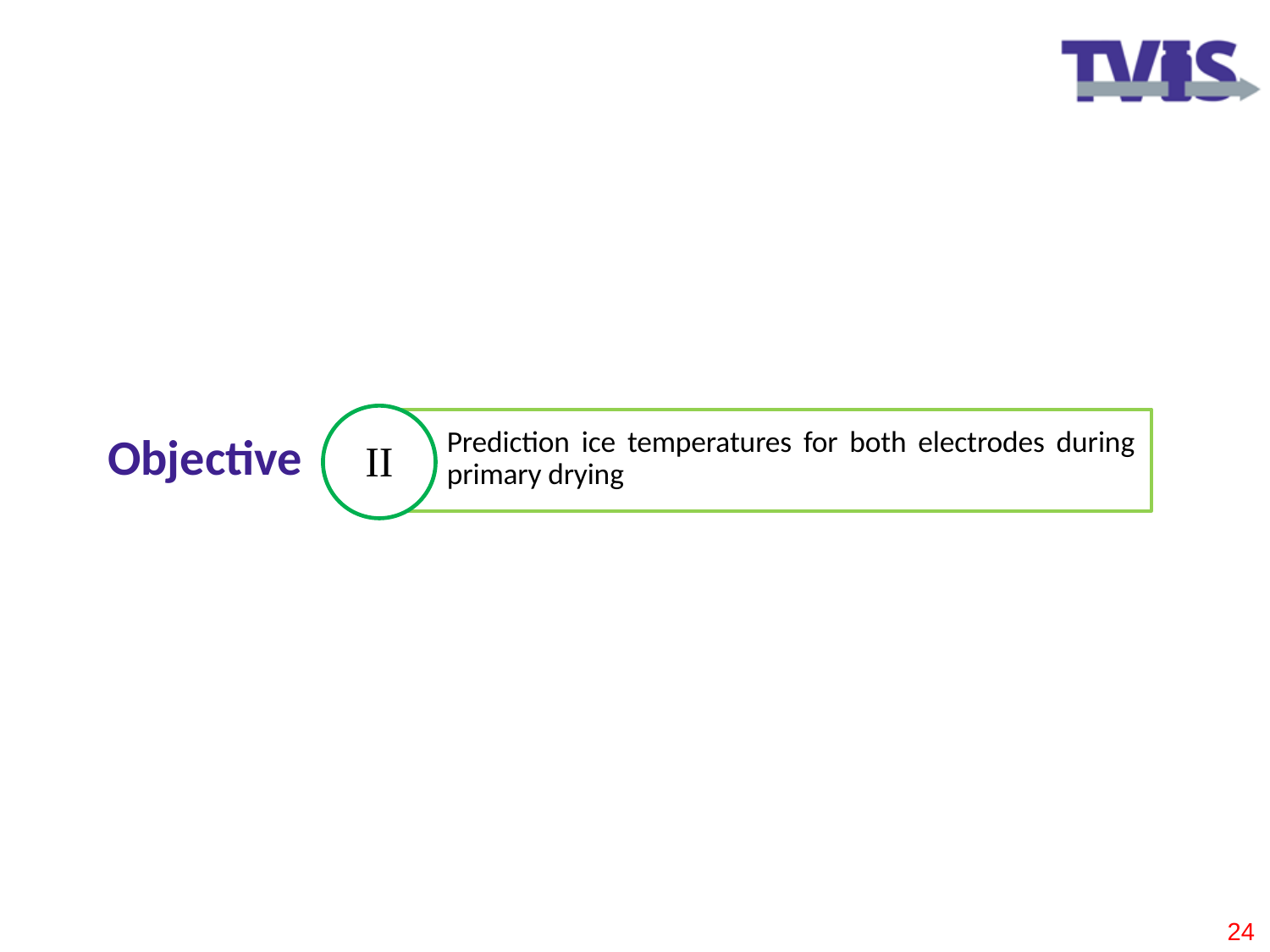

# Objective

II
Prediction ice temperatures for both electrodes during primary drying